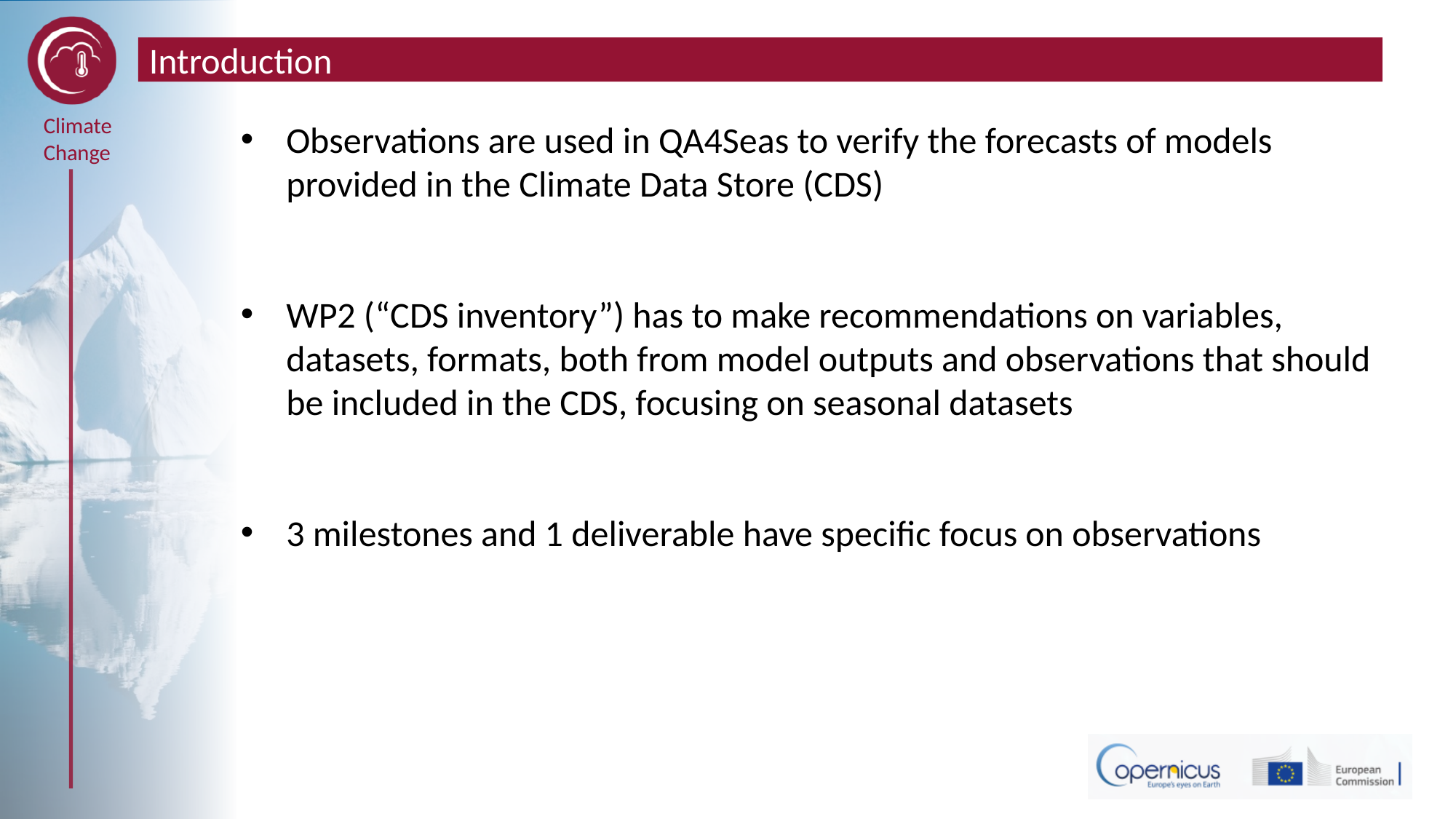

# Introduction
Observations are used in QA4Seas to verify the forecasts of models provided in the Climate Data Store (CDS)

WP2 (“CDS inventory”) has to make recommendations on variables, datasets, formats, both from model outputs and observations that should be included in the CDS, focusing on seasonal datasets

3 milestones and 1 deliverable have specific focus on observations